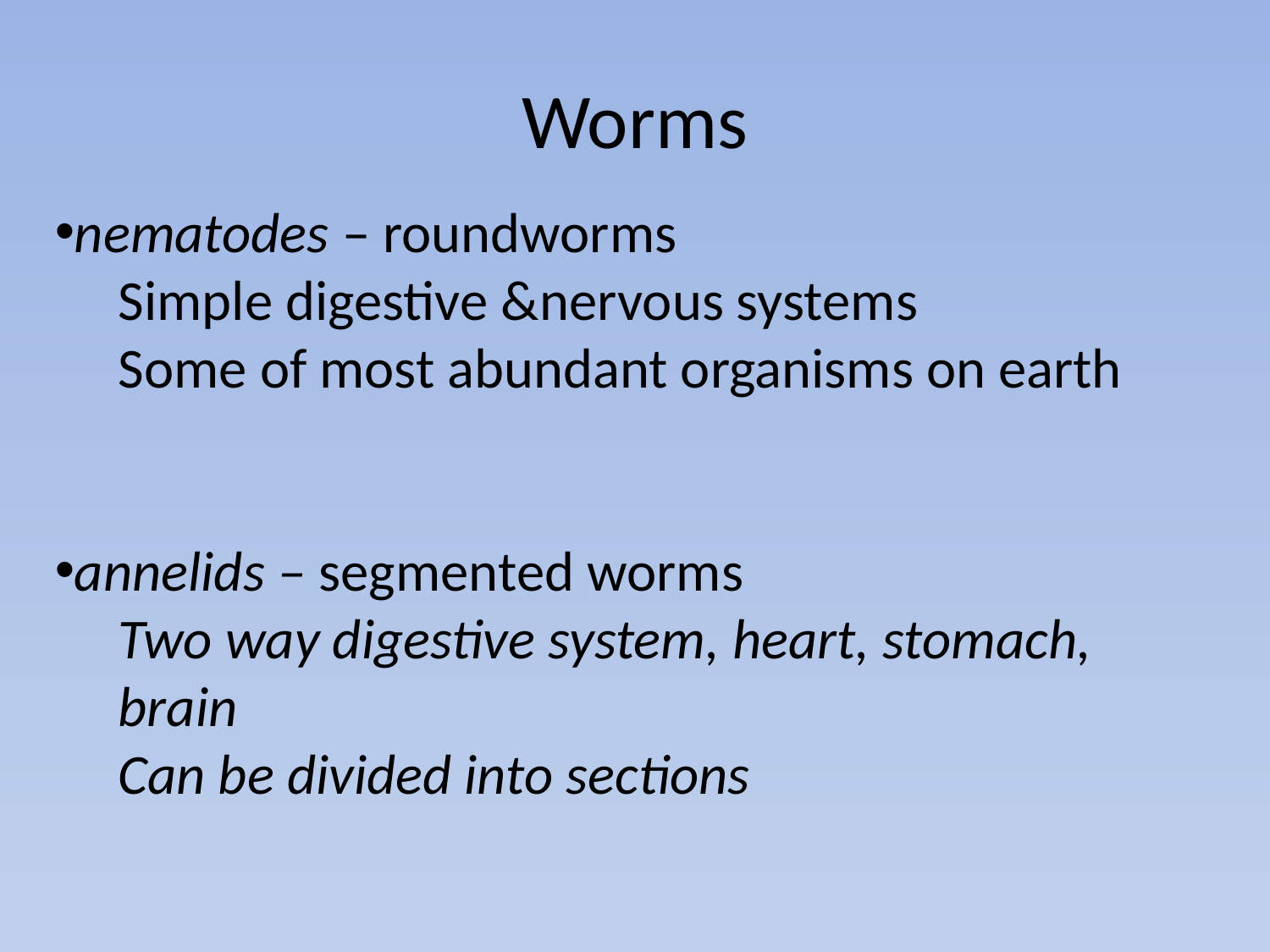

# Worms
nematodes – roundworms
Simple digestive &nervous systems
Some of most abundant organisms on earth

annelids – segmented worms
Two way digestive system, heart, stomach, brain
Can be divided into sections